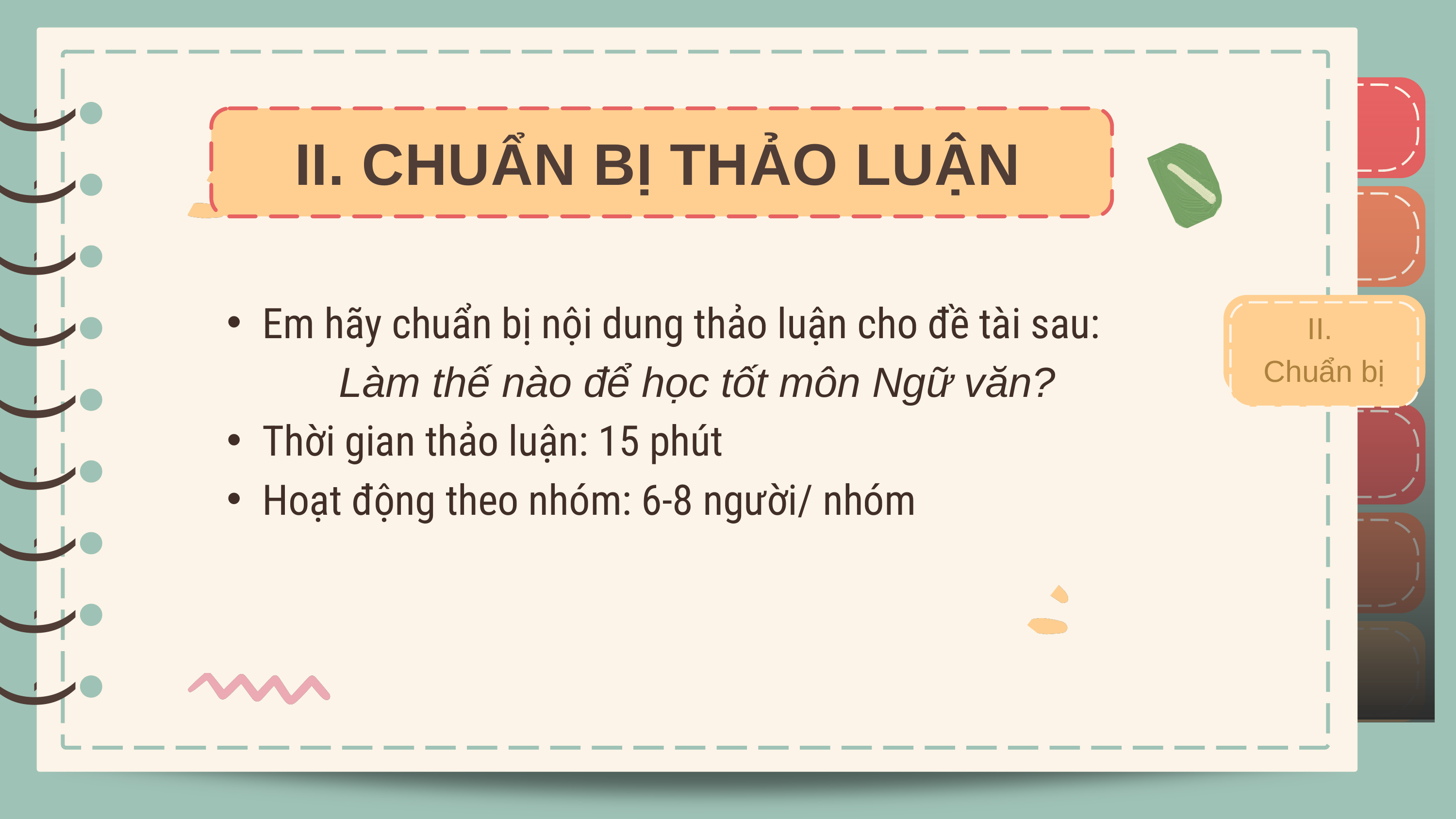

)

)

)
II. CHUẨN BỊ THẢO LUẬN
)

)

)

)
)
Em hãy chuẩn bị nội dung thảo luận cho đề tài sau:
Làm thế nào để học tốt môn Ngữ văn?
Thời gian thảo luận: 15 phút
Hoạt động theo nhóm: 6-8 người/ nhóm

II.
Chuẩn bị

)

)

)

)

)
)

)
)

)

)